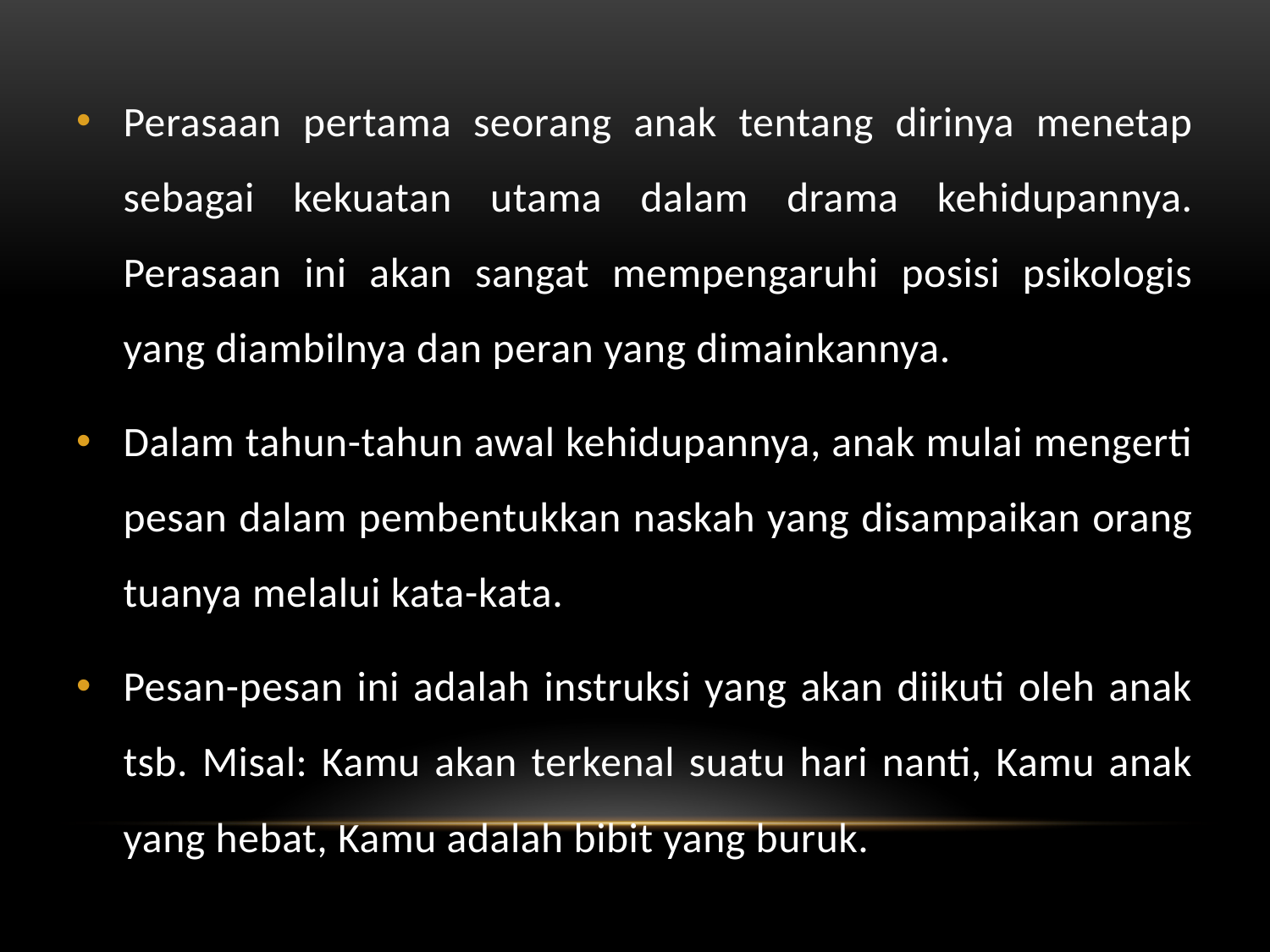

Perasaan pertama seorang anak tentang dirinya menetap sebagai kekuatan utama dalam drama kehidupannya. Perasaan ini akan sangat mempengaruhi posisi psikologis yang diambilnya dan peran yang dimainkannya.
Dalam tahun-tahun awal kehidupannya, anak mulai mengerti pesan dalam pembentukkan naskah yang disampaikan orang tuanya melalui kata-kata.
Pesan-pesan ini adalah instruksi yang akan diikuti oleh anak tsb. Misal: Kamu akan terkenal suatu hari nanti, Kamu anak yang hebat, Kamu adalah bibit yang buruk.